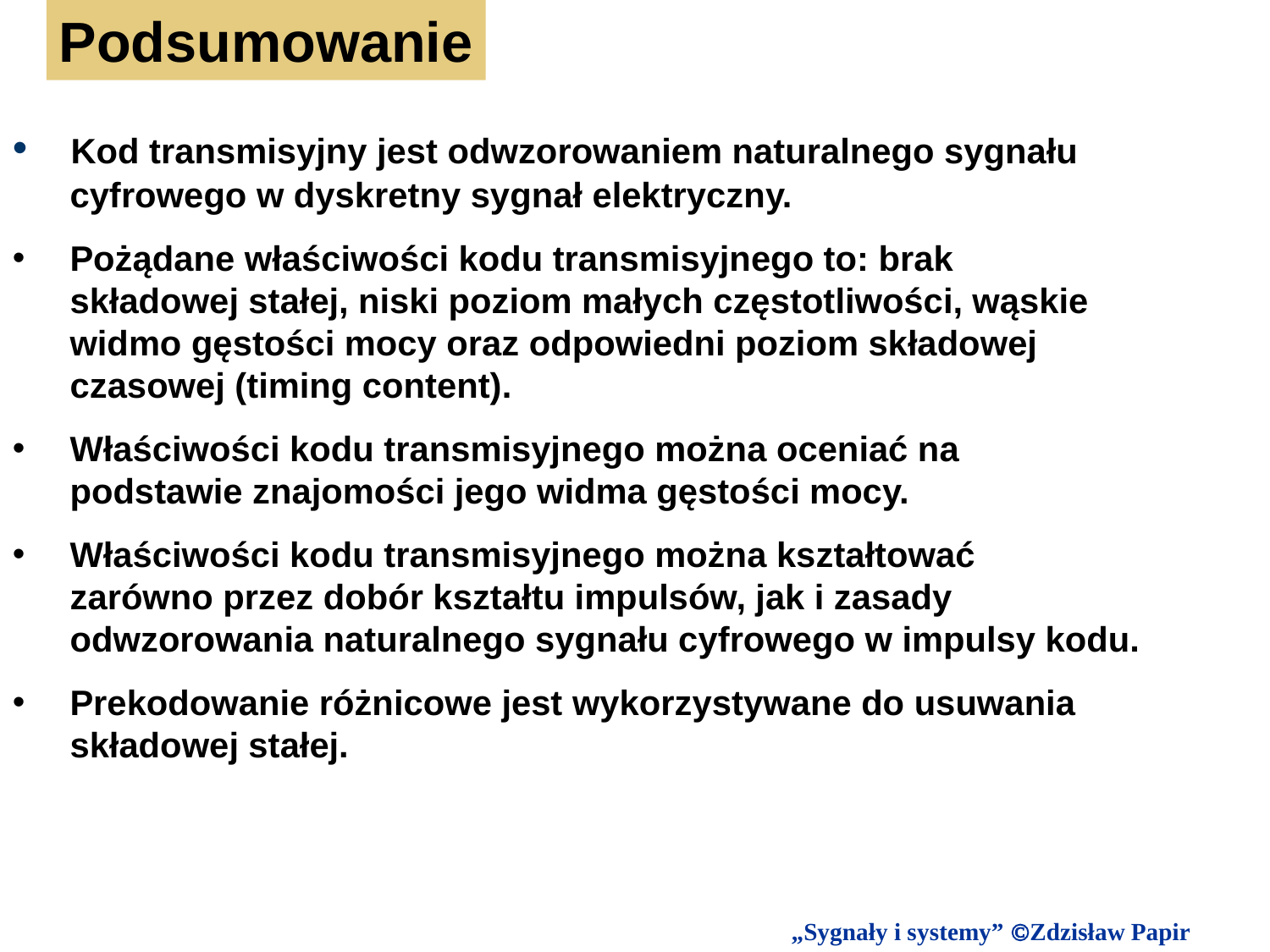

Podsumowanie
 Kod transmisyjny jest odwzorowaniem naturalnego sygnału
 cyfrowego w dyskretny sygnał elektryczny.
 Pożądane właściwości kodu transmisyjnego to: brak
 składowej stałej, niski poziom małych częstotliwości, wąskie
 widmo gęstości mocy oraz odpowiedni poziom składowej
 czasowej (timing content).
 Właściwości kodu transmisyjnego można oceniać na
 podstawie znajomości jego widma gęstości mocy.
 Właściwości kodu transmisyjnego można kształtować
 zarówno przez dobór kształtu impulsów, jak i zasady
 odwzorowania naturalnego sygnału cyfrowego w impulsy kodu.
 Prekodowanie różnicowe jest wykorzystywane do usuwania
 składowej stałej.
27
„Sygnały i systemy” ©Zdzisław Papir